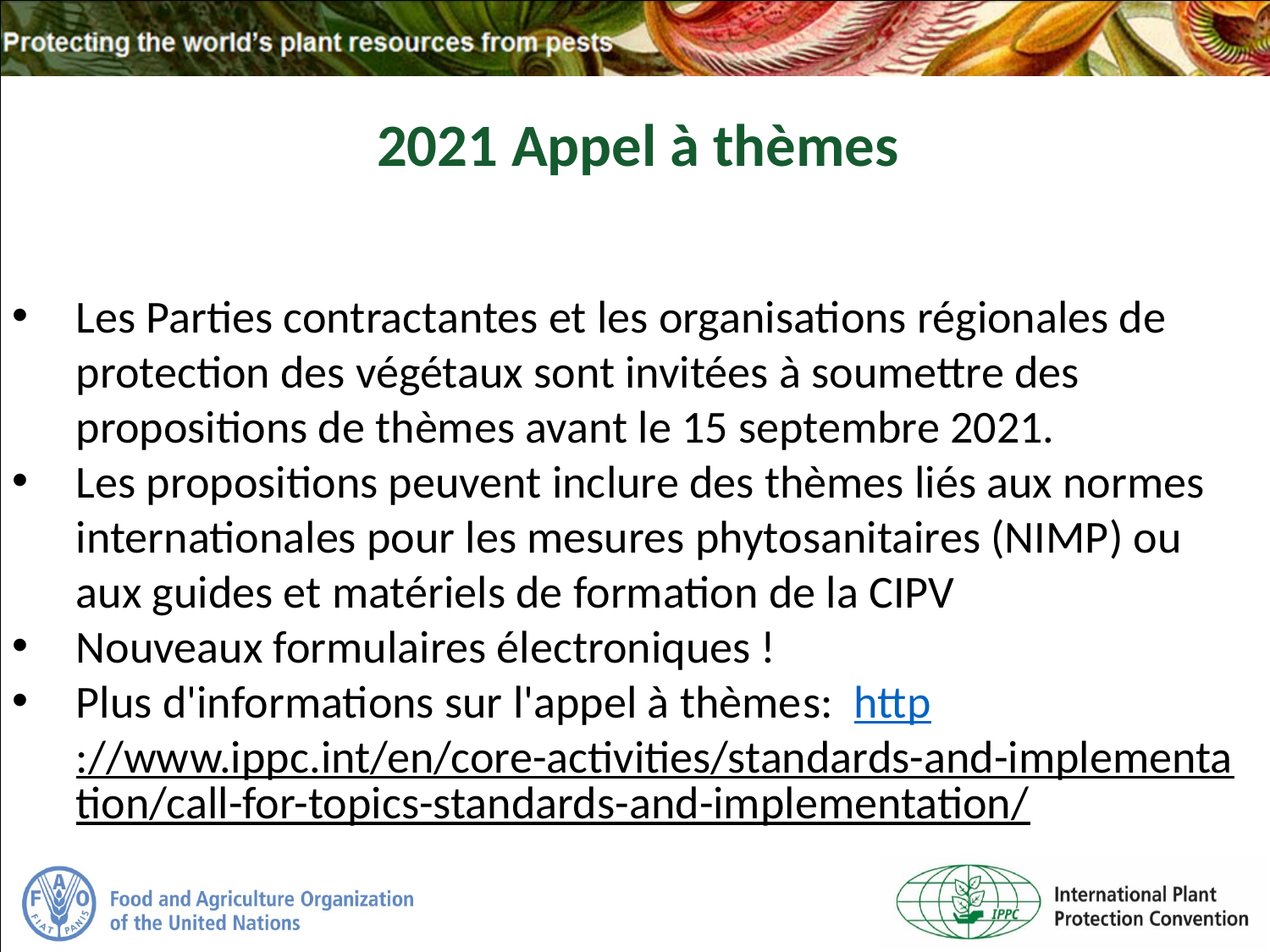

2021 Appel à thèmes

Les Parties contractantes et les organisations régionales de protection des végétaux sont invitées à soumettre des propositions de thèmes avant le 15 septembre 2021.
Les propositions peuvent inclure des thèmes liés aux normes internationales pour les mesures phytosanitaires (NIMP) ou aux guides et matériels de formation de la CIPV
Nouveaux formulaires électroniques !
Plus d'informations sur l'appel à thèmes:  http://www.ippc.int/en/core-activities/standards-and-implementation/call-for-topics-standards-and-implementation/